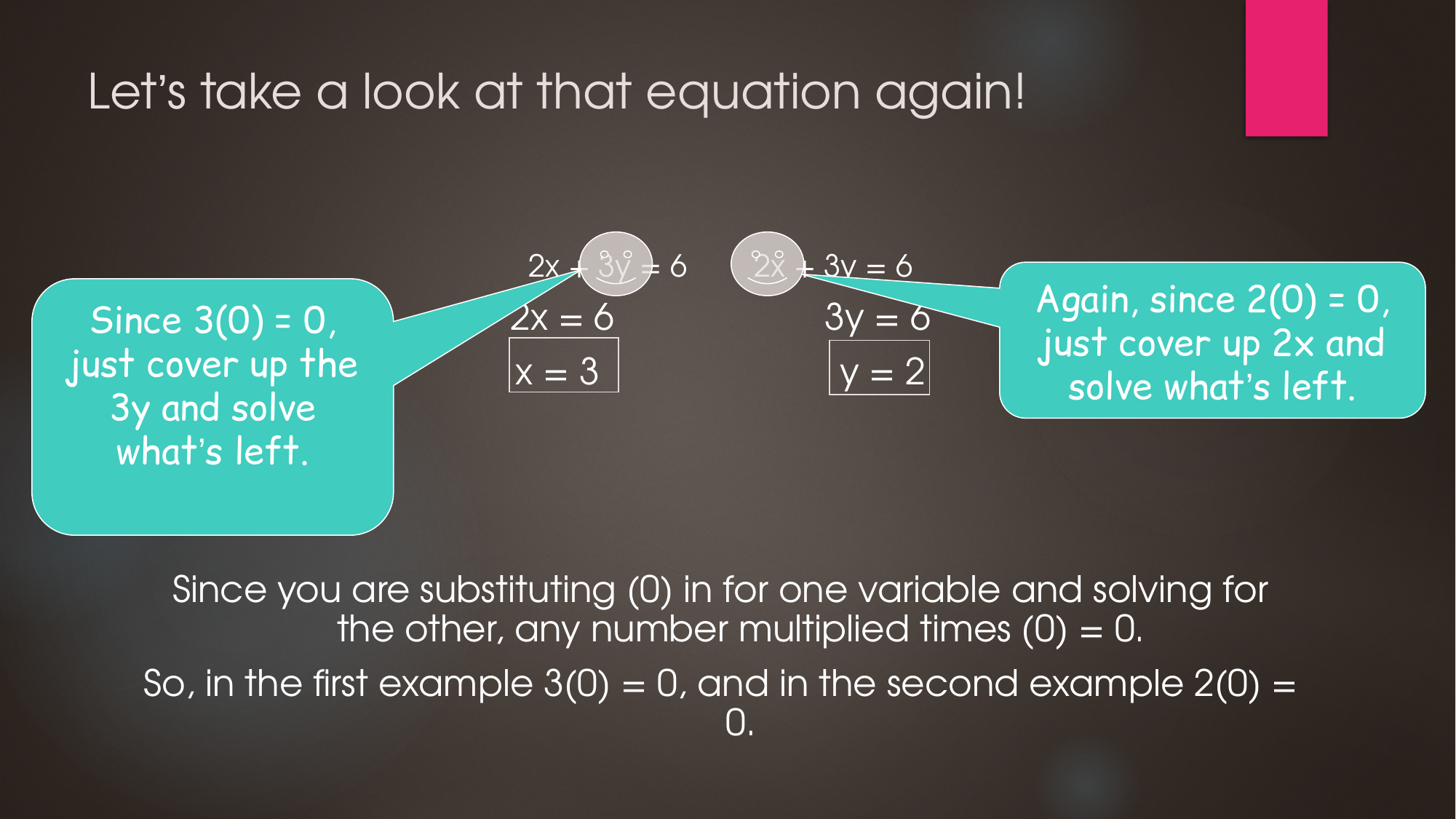

# Let’s take a look at that equation again!

2x + 3y = 6        2x + 3y = 6
2x = 6                     3y = 6
x = 3                        y = 2

Since you are substituting (0) in for one variable and solving for the other, any number multiplied times (0) = 0.
So, in the first example 3(0) = 0, and in the second example 2(0) = 0.
Again, since 2(0) = 0, just cover up 2x and solve what’s left.
Since 3(0) = 0, just cover up the 3y and solve what’s left.